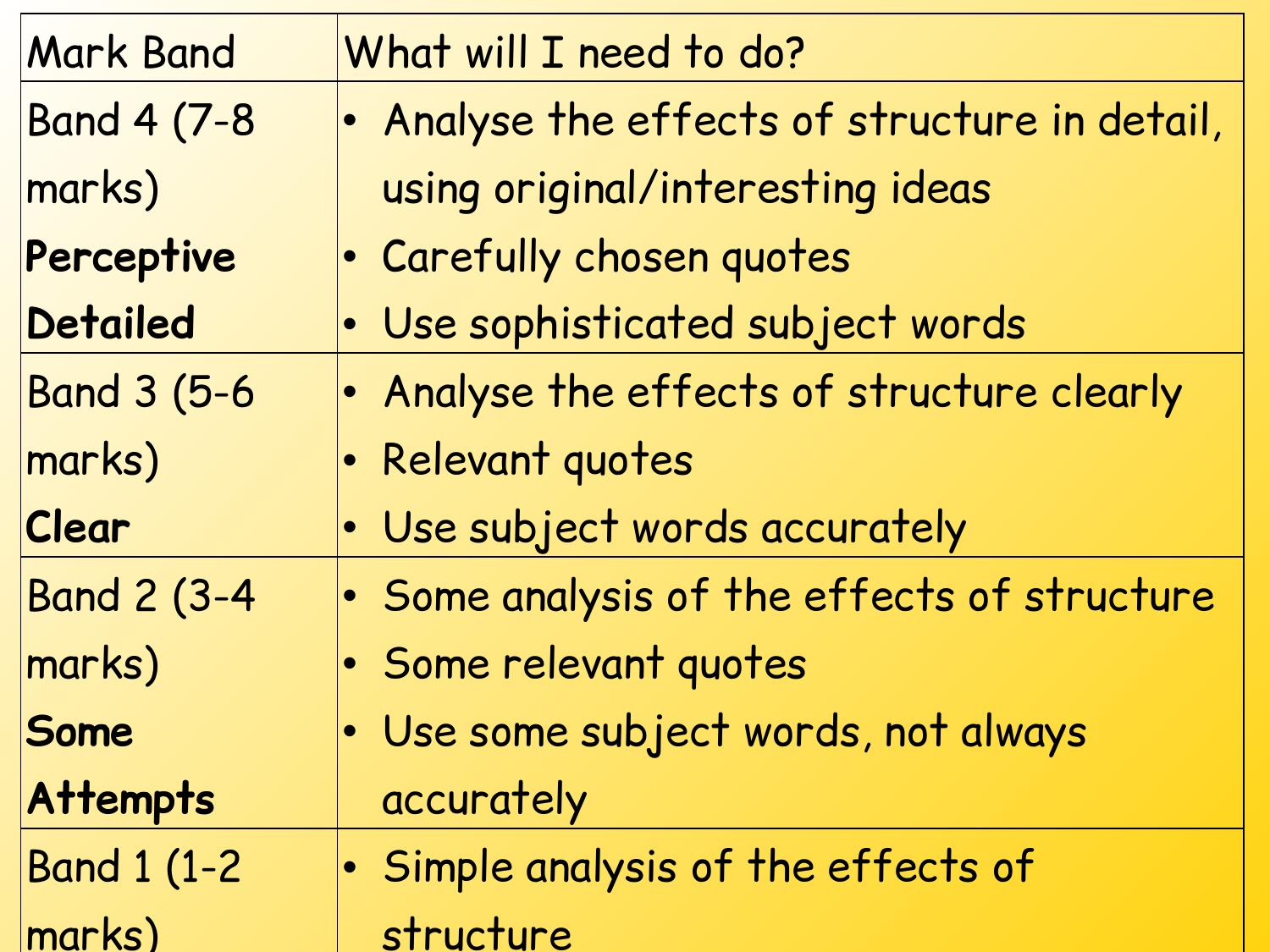

| Mark Band | What will I need to do? |
| --- | --- |
| Band 4 (7-8 marks) Perceptive Detailed | Analyse the effects of structure in detail, using original/interesting ideas Carefully chosen quotes Use sophisticated subject words |
| Band 3 (5-6 marks) Clear | Analyse the effects of structure clearly Relevant quotes Use subject words accurately |
| Band 2 (3-4 marks) Some Attempts | Some analysis of the effects of structure Some relevant quotes Use some subject words, not always accurately |
| Band 1 (1-2 marks) Simple Limited | Simple analysis of the effects of structure Simple mention of the text Simple mention of subject words |